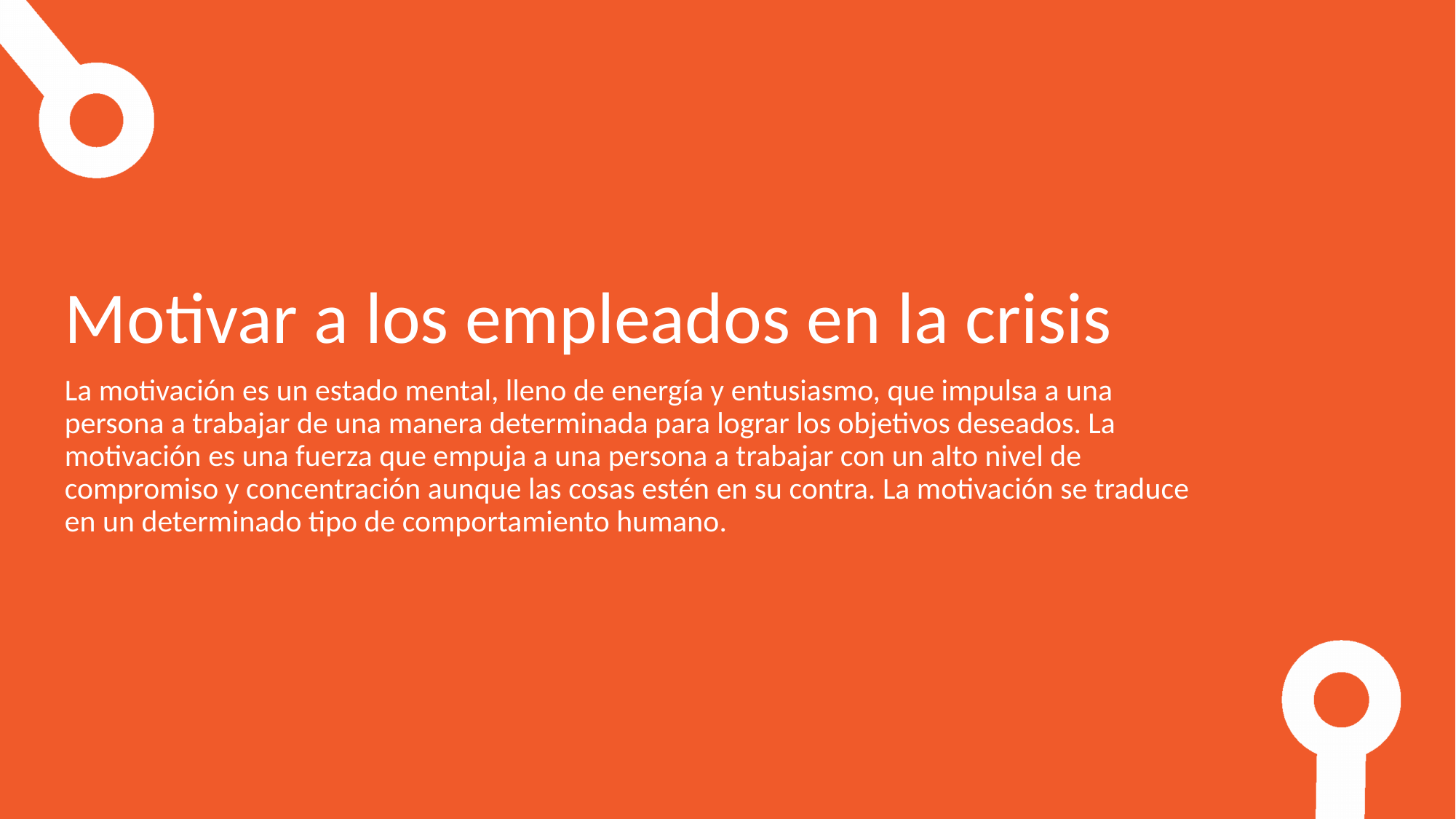

Motivar a los empleados en la crisis
La motivación es un estado mental, lleno de energía y entusiasmo, que impulsa a una persona a trabajar de una manera determinada para lograr los objetivos deseados. La motivación es una fuerza que empuja a una persona a trabajar con un alto nivel de compromiso y concentración aunque las cosas estén en su contra. La motivación se traduce en un determinado tipo de comportamiento humano.